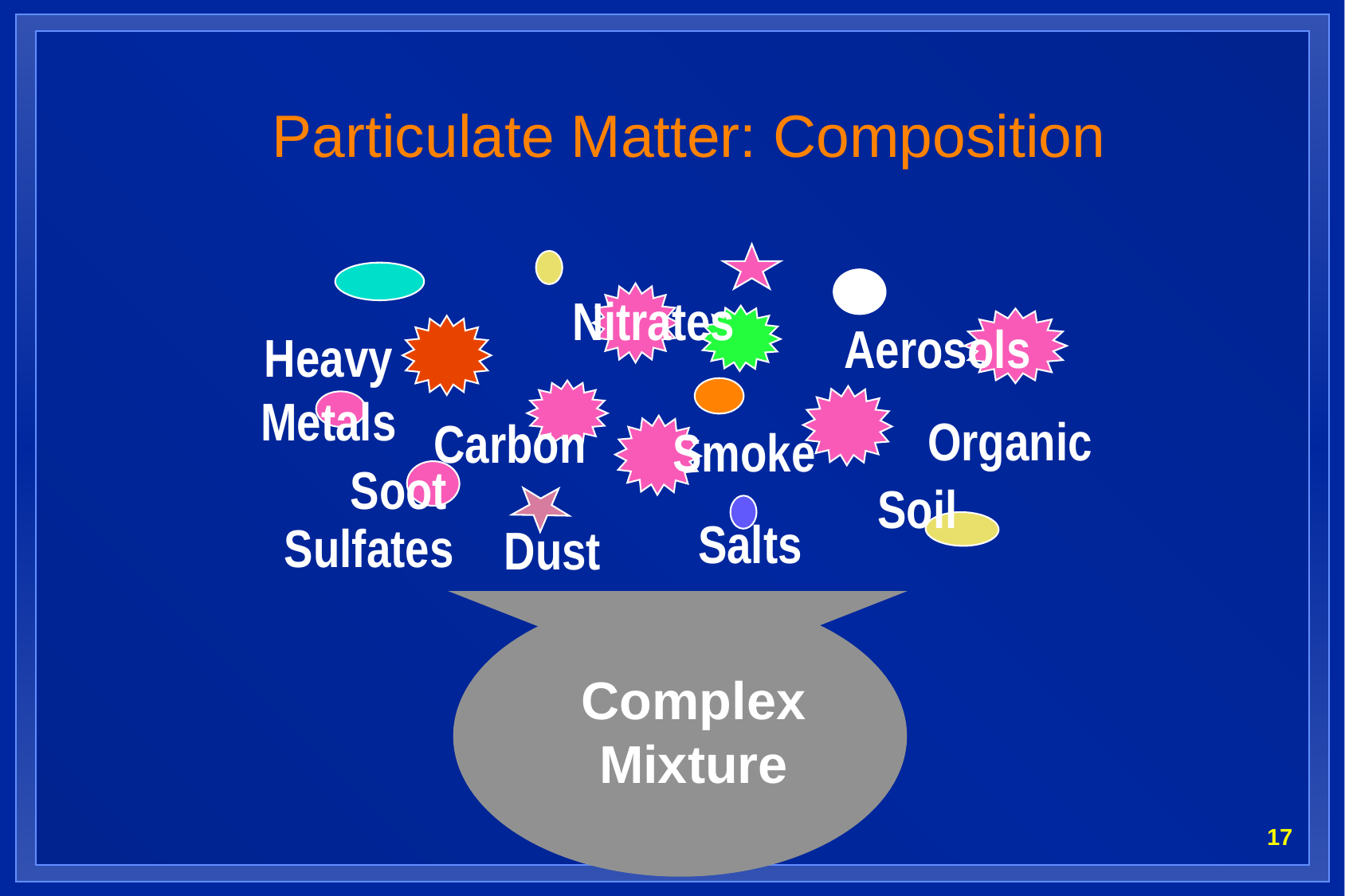

Particulate Matter: Composition

Nitrates

Aerosols

Heavy Metals

Organic
Carbon
Smoke

Soot

Soil

Salts
Sulfates
Dust

Complex Mixture

17